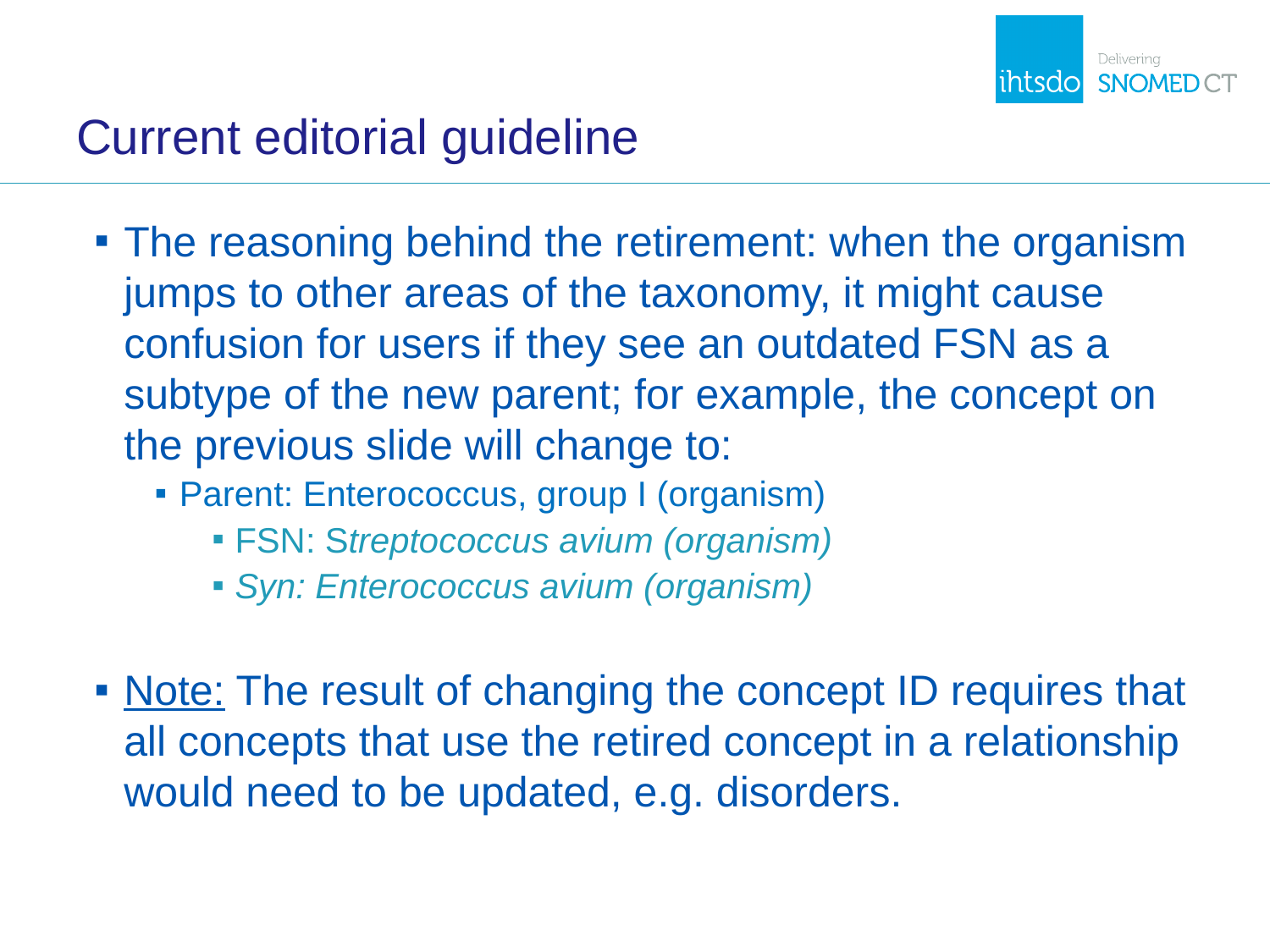

# Current editorial guideline
The reasoning behind the retirement: when the organism jumps to other areas of the taxonomy, it might cause confusion for users if they see an outdated FSN as a subtype of the new parent; for example, the concept on the previous slide will change to:
Parent: Enterococcus, group I (organism)
FSN: Streptococcus avium (organism)
Syn: Enterococcus avium (organism)

Note: The result of changing the concept ID requires that all concepts that use the retired concept in a relationship would need to be updated, e.g. disorders.